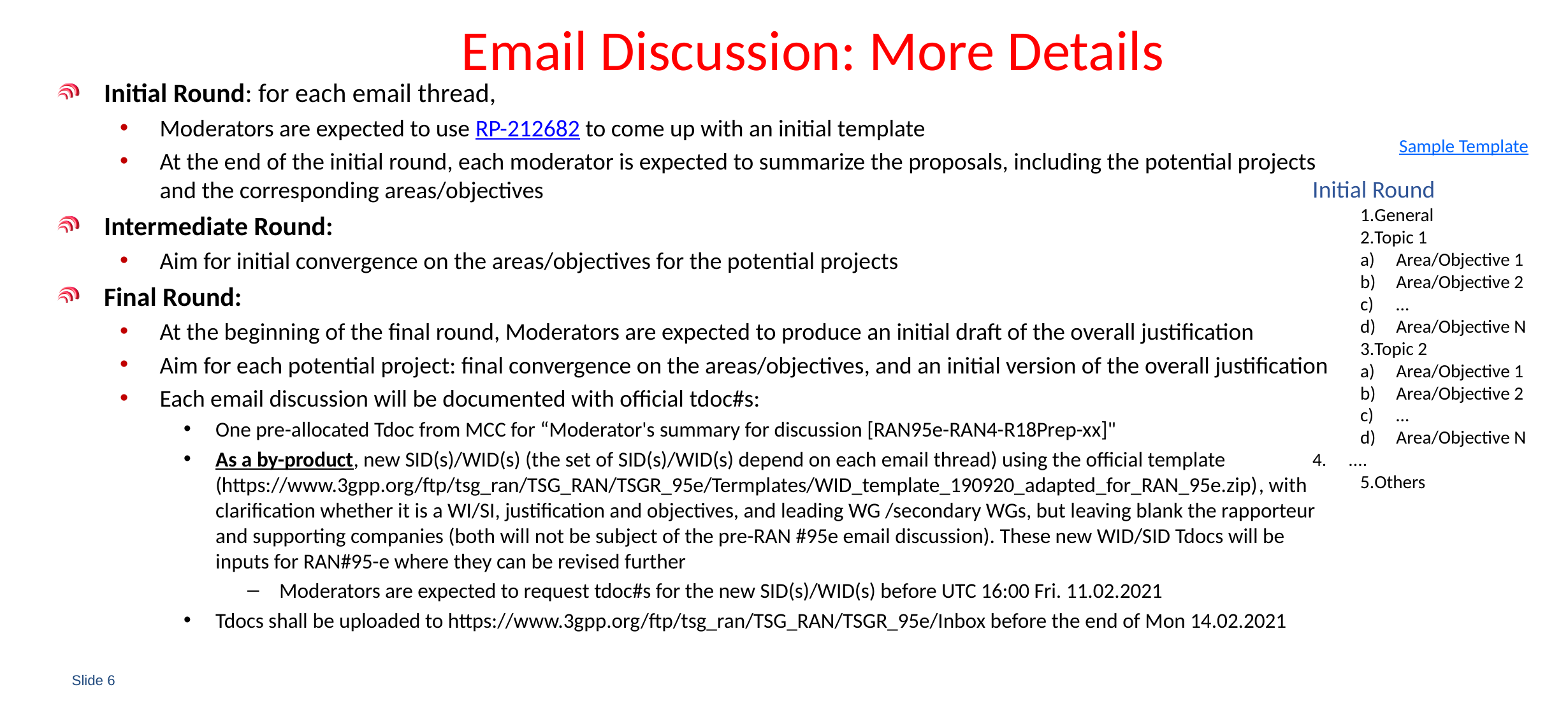

# Email Discussion: More Details
Initial Round: for each email thread,
Moderators are expected to use RP-212682 to come up with an initial template
At the end of the initial round, each moderator is expected to summarize the proposals, including the potential projects and the corresponding areas/objectives
Intermediate Round:
Aim for initial convergence on the areas/objectives for the potential projects
Final Round:
At the beginning of the final round, Moderators are expected to produce an initial draft of the overall justification
Aim for each potential project: final convergence on the areas/objectives, and an initial version of the overall justification
Each email discussion will be documented with official tdoc#s:
One pre-allocated Tdoc from MCC for “Moderator's summary for discussion [RAN95e-RAN4-R18Prep-xx]"
As a by-product, new SID(s)/WID(s) (the set of SID(s)/WID(s) depend on each email thread) using the official template (https://www.3gpp.org/ftp/tsg_ran/TSG_RAN/TSGR_95e/Termplates/WID_template_190920_adapted_for_RAN_95e.zip), with clarification whether it is a WI/SI, justification and objectives, and leading WG /secondary WGs, but leaving blank the rapporteur and supporting companies (both will not be subject of the pre-RAN #95e email discussion). These new WID/SID Tdocs will be inputs for RAN#95-e where they can be revised further
Moderators are expected to request tdoc#s for the new SID(s)/WID(s) before UTC 16:00 Fri. 11.02.2021
Tdocs shall be uploaded to https://www.3gpp.org/ftp/tsg_ran/TSG_RAN/TSGR_95e/Inbox before the end of Mon 14.02.2021

Sample Template
Initial Round
General
Topic 1
Area/Objective 1
Area/Objective 2
…
Area/Objective N
Topic 2
Area/Objective 1
Area/Objective 2
…
Area/Objective N
....
Others